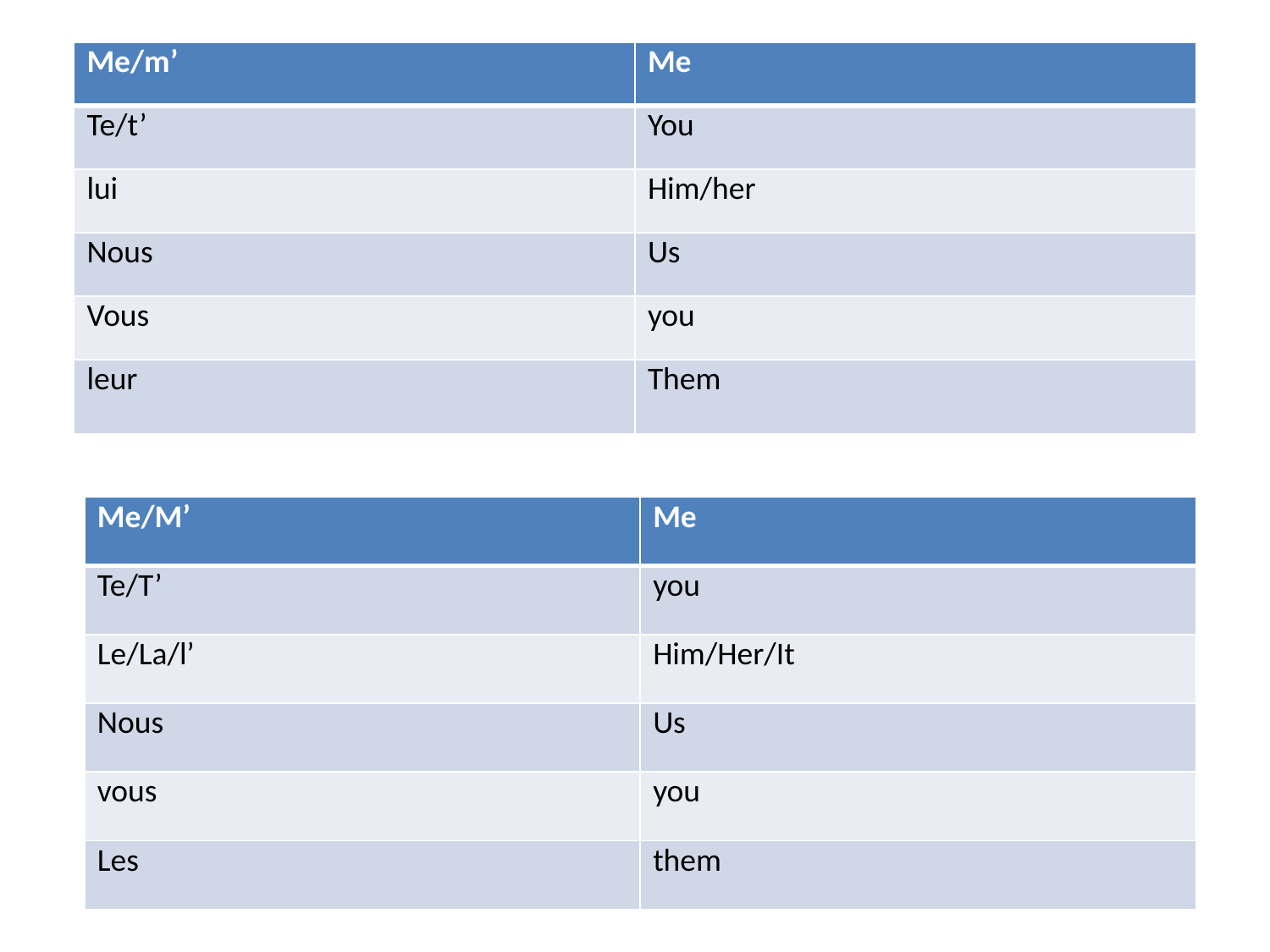

| Me/m’ | Me |
| --- | --- |
| Te/t’ | You |
| lui | Him/her |
| Nous | Us |
| Vous | you |
| leur | Them |
| Me/M’ | Me |
| --- | --- |
| Te/T’ | you |
| Le/La/l’ | Him/Her/It |
| Nous | Us |
| vous | you |
| Les | them |